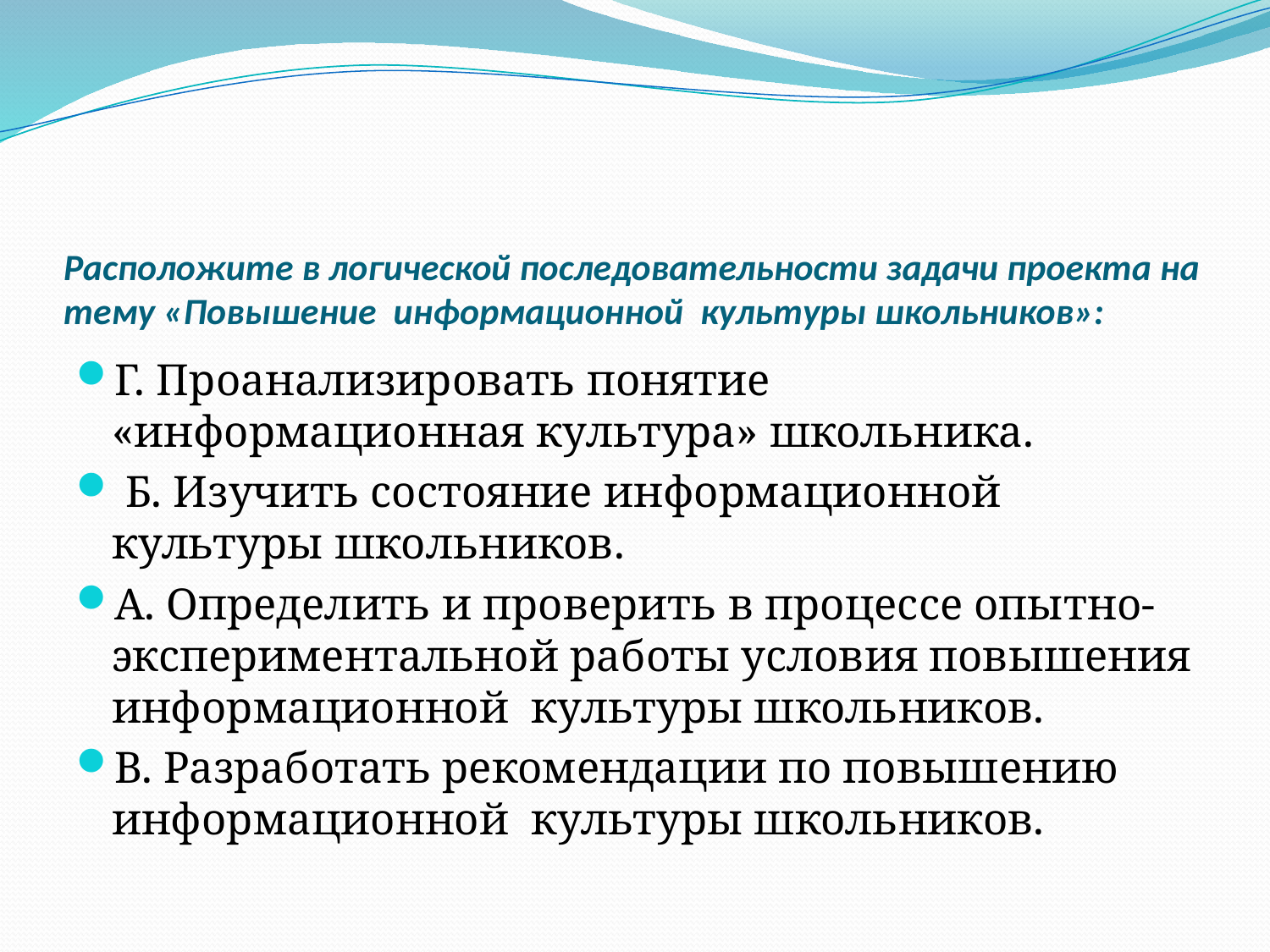

# Расположите в логической последовательности задачи проекта на тему «Повышение  информационной  культуры школьников»:
Г. Проанализировать понятие «информационная культура» школьника.
 Б. Изучить состояние информационной культуры школьников.
А. Определить и проверить в процессе опытно-экспериментальной работы условия повышения информационной  культуры школьников.
В. Разработать рекомендации по повышению информационной  культуры школьников.